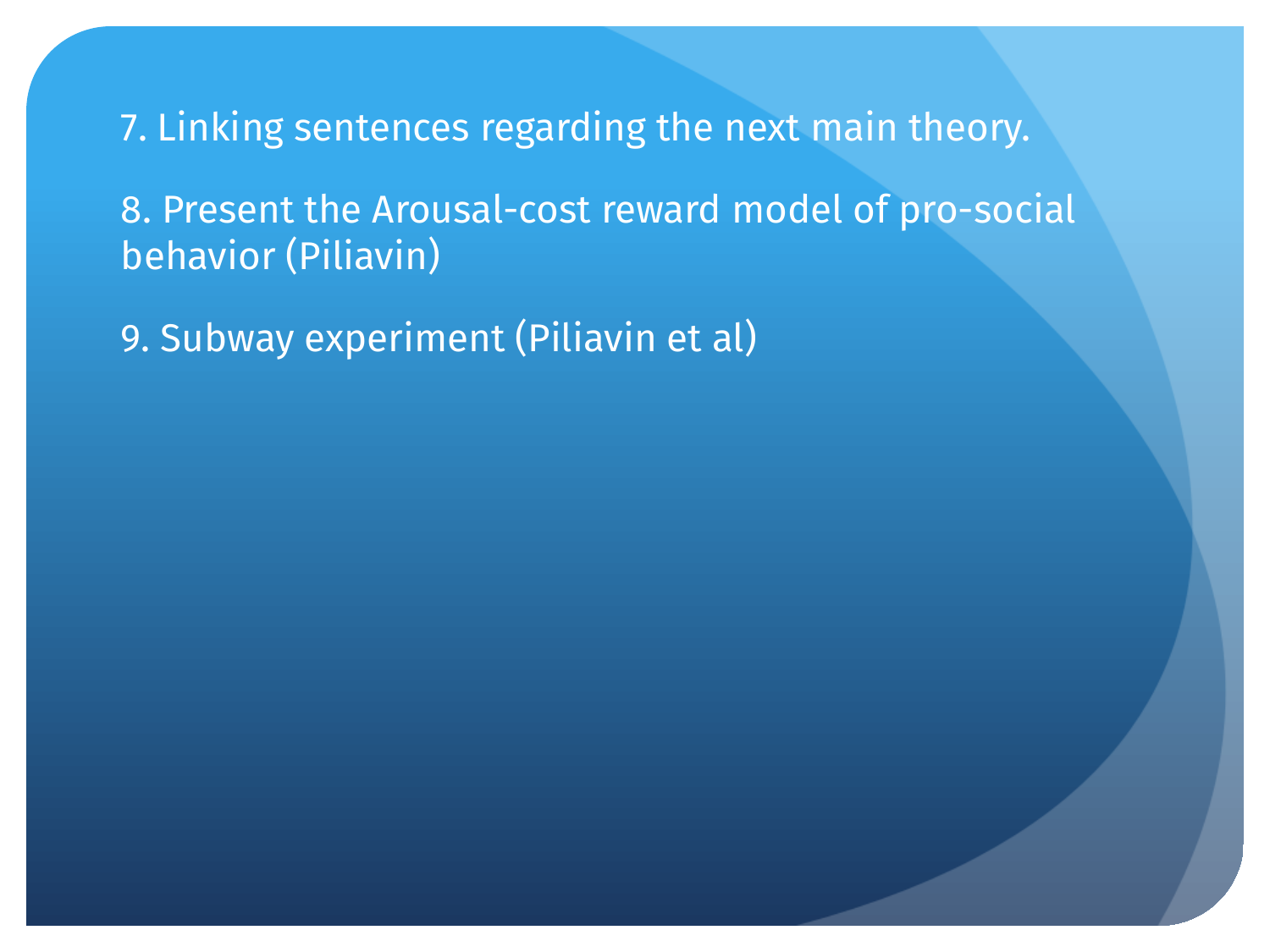

7. Linking sentences regarding the next main theory.
8. Present the Arousal-cost reward model of pro-social behavior (Piliavin)
9. Subway experiment (Piliavin et al)